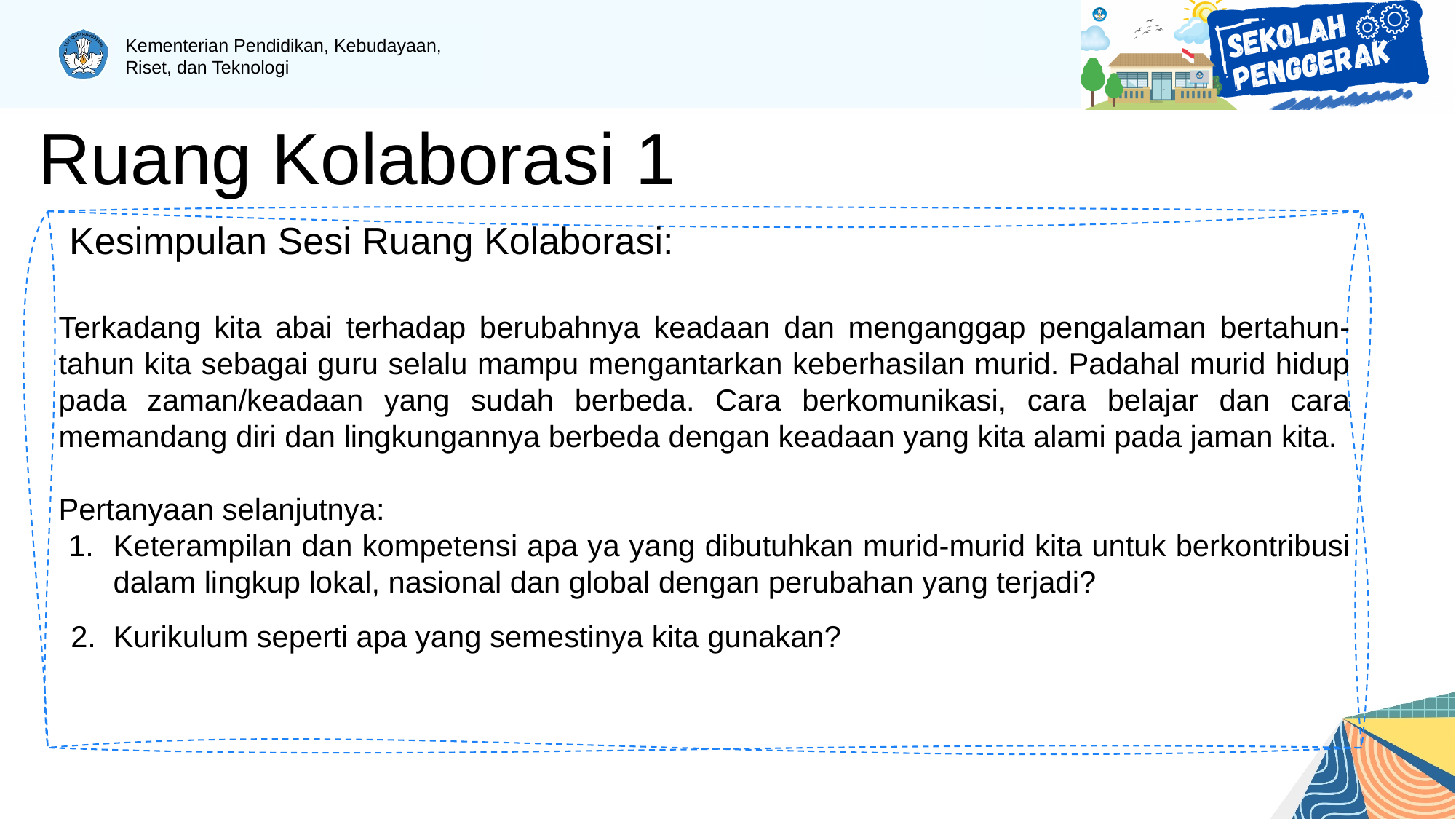

Ruang Kolaborasi 1

 Kesimpulan Sesi Ruang Kolaborasi:

Terkadang kita abai terhadap berubahnya keadaan dan menganggap pengalaman bertahun-tahun kita sebagai guru selalu mampu mengantarkan keberhasilan murid. Padahal murid hidup pada zaman/keadaan yang sudah berbeda. Cara berkomunikasi, cara belajar dan cara memandang diri dan lingkungannya berbeda dengan keadaan yang kita alami pada jaman kita.

Pertanyaan selanjutnya:
Keterampilan dan kompetensi apa ya yang dibutuhkan murid-murid kita untuk berkontribusi dalam lingkup lokal, nasional dan global dengan perubahan yang terjadi?
Kurikulum seperti apa yang semestinya kita gunakan?